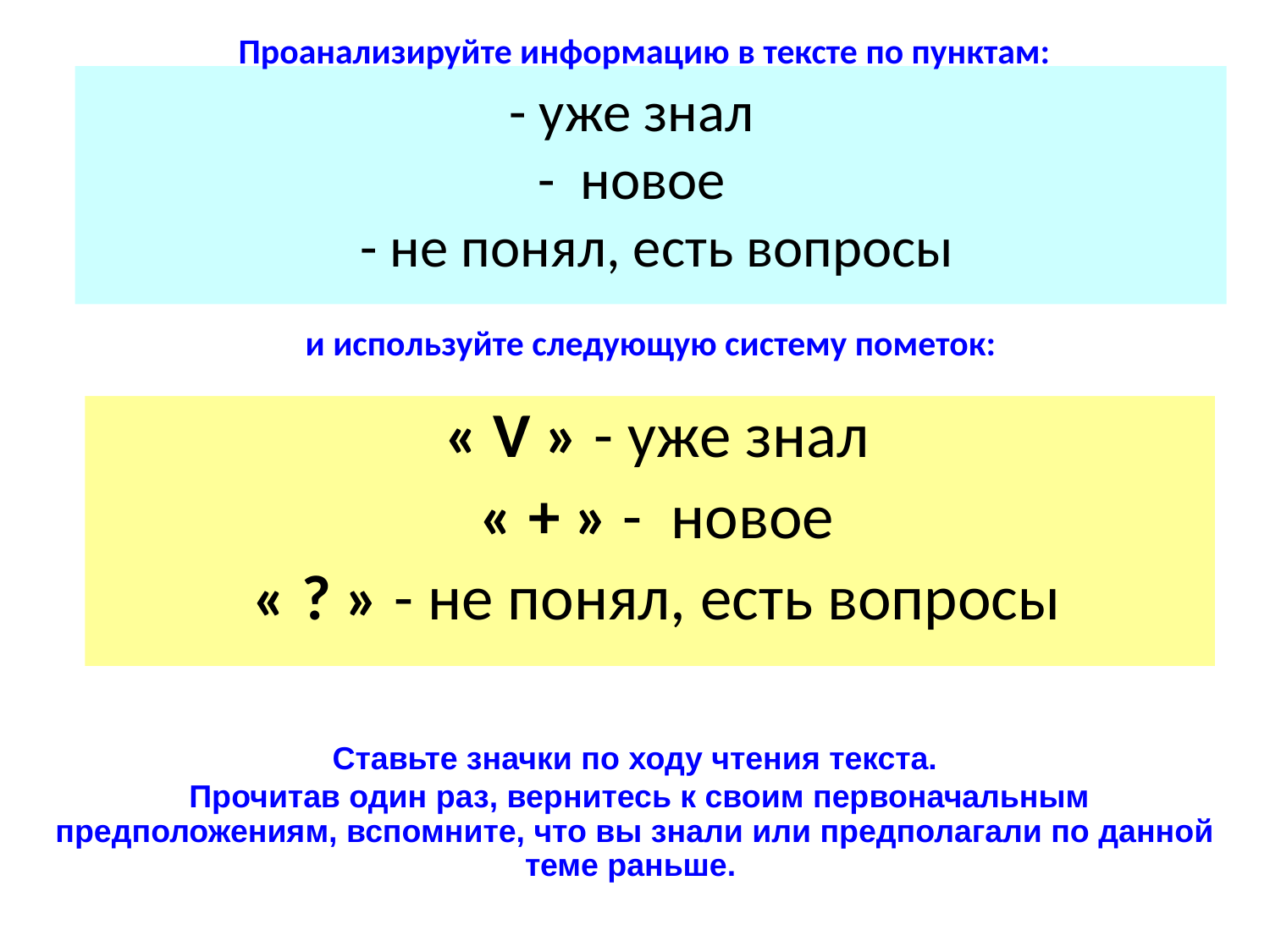

# Проанализируйте информацию в тексте по пунктам: - уже знал -  новое - не понял, есть вопросы и используйте следующую систему пометок:
 « V » - уже знал
 « + » -  новое
 « ? » - не понял, есть вопросы

Ставьте значки по ходу чтения текста.
 Прочитав один раз, вернитесь к своим первоначальным предположениям, вспомните, что вы знали или предполагали по данной теме раньше.